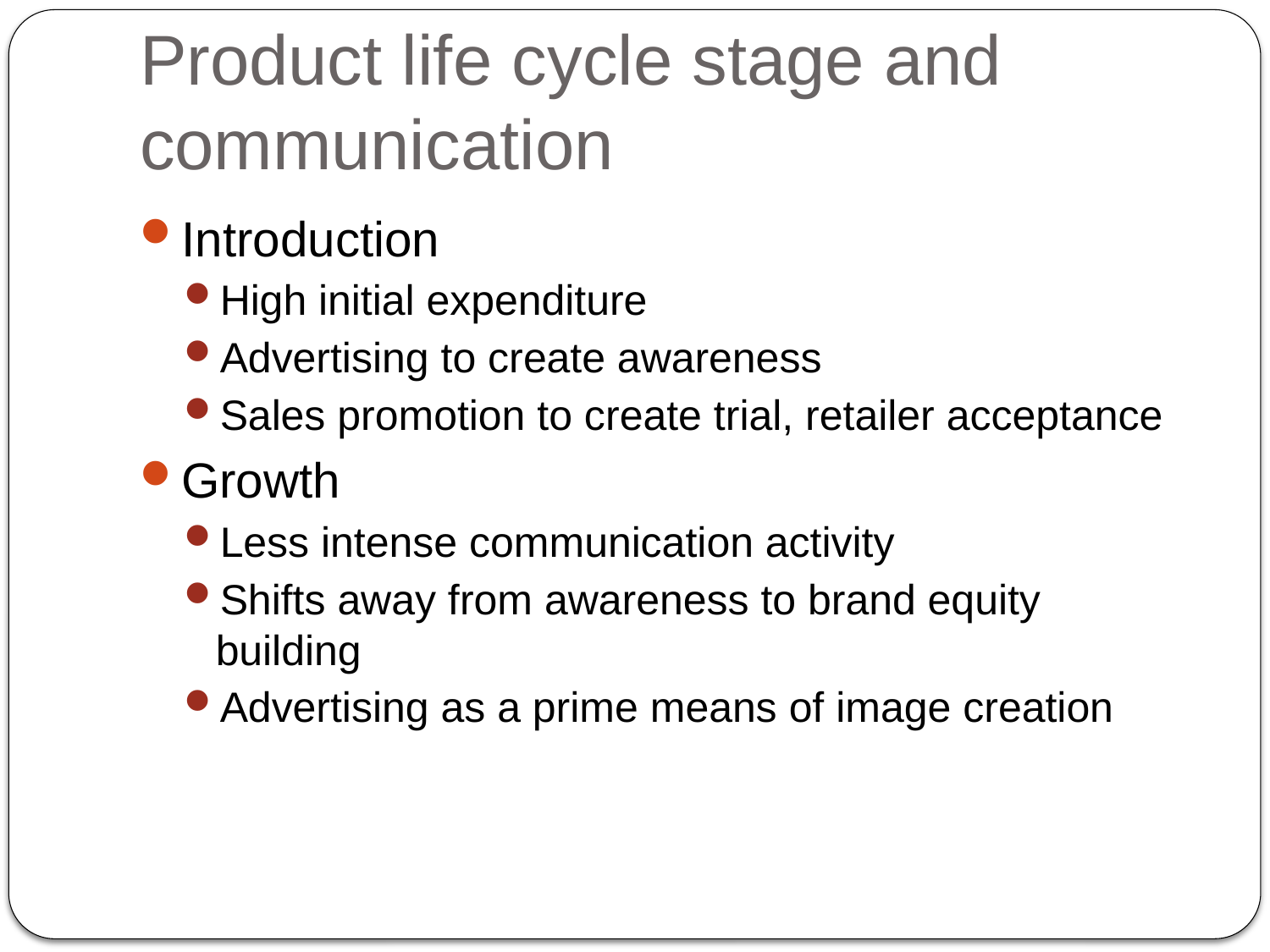

# Product life cycle stage and communication
Introduction
High initial expenditure
Advertising to create awareness
Sales promotion to create trial, retailer acceptance
Growth
Less intense communication activity
Shifts away from awareness to brand equity building
Advertising as a prime means of image creation